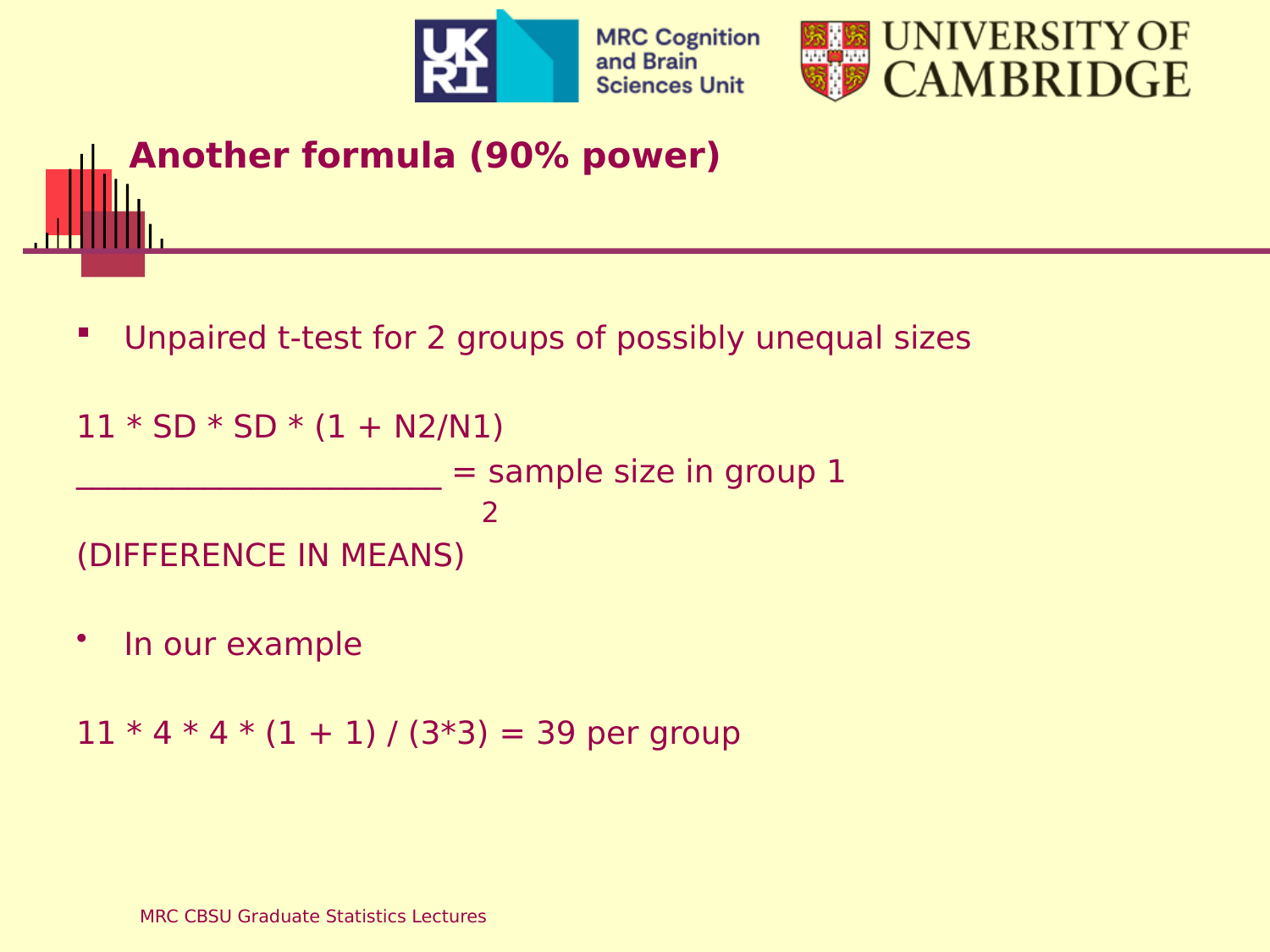

# Another formula (90% power)

Unpaired t-test for 2 groups of possibly unequal sizes

11 * SD * SD * (1 + N2/N1)
_______________________ = sample size in group 1
                 2
(DIFFERENCE IN MEANS)

In our example

11 * 4 * 4 * (1 + 1) / (3*3) = 39 per group
MRC CBSU Graduate Statistics Lectures